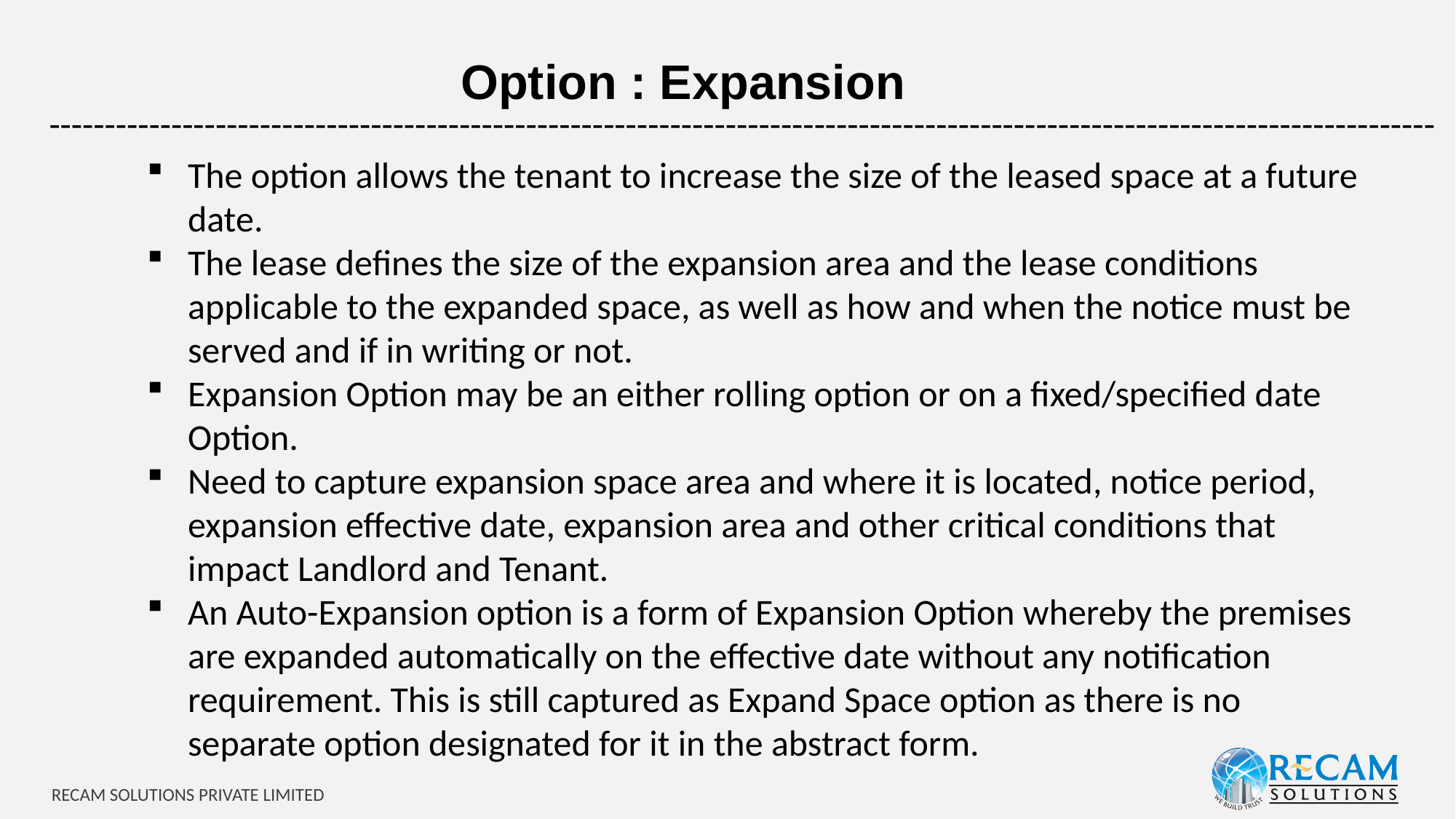

Option : Expansion
-----------------------------------------------------------------------------------------------------------------------------
The option allows the tenant to increase the size of the leased space at a future date.
The lease defines the size of the expansion area and the lease conditions applicable to the expanded space, as well as how and when the notice must be served and if in writing or not.
Expansion Option may be an either rolling option or on a fixed/specified date Option.
Need to capture expansion space area and where it is located, notice period, expansion effective date, expansion area and other critical conditions that impact Landlord and Tenant.
An Auto-Expansion option is a form of Expansion Option whereby the premises are expanded automatically on the effective date without any notification requirement. This is still captured as Expand Space option as there is no separate option designated for it in the abstract form.

RECAM SOLUTIONS PRIVATE LIMITED